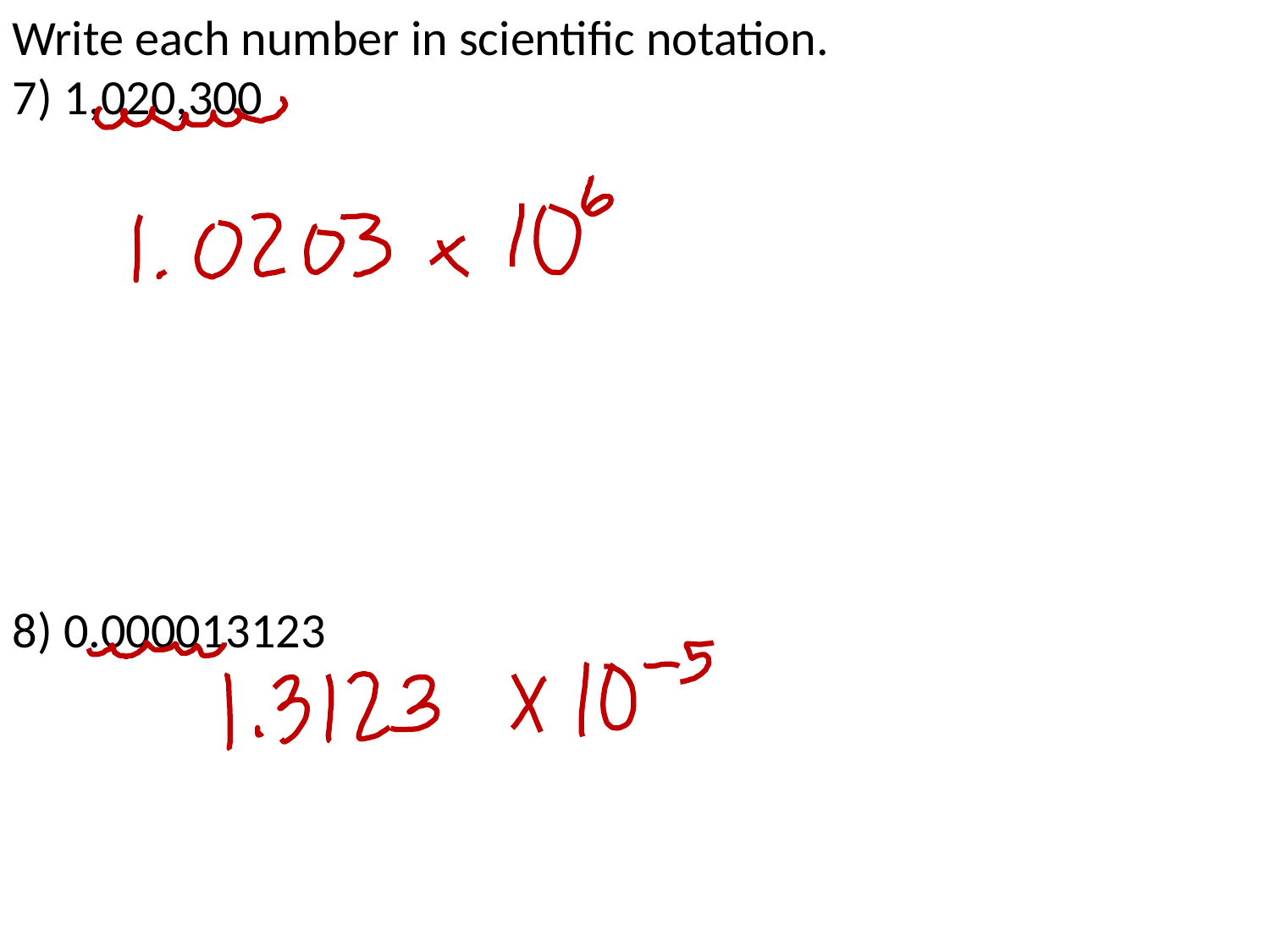

Write each number in scientific notation.
7) 1,020,300

8) 0.000013123